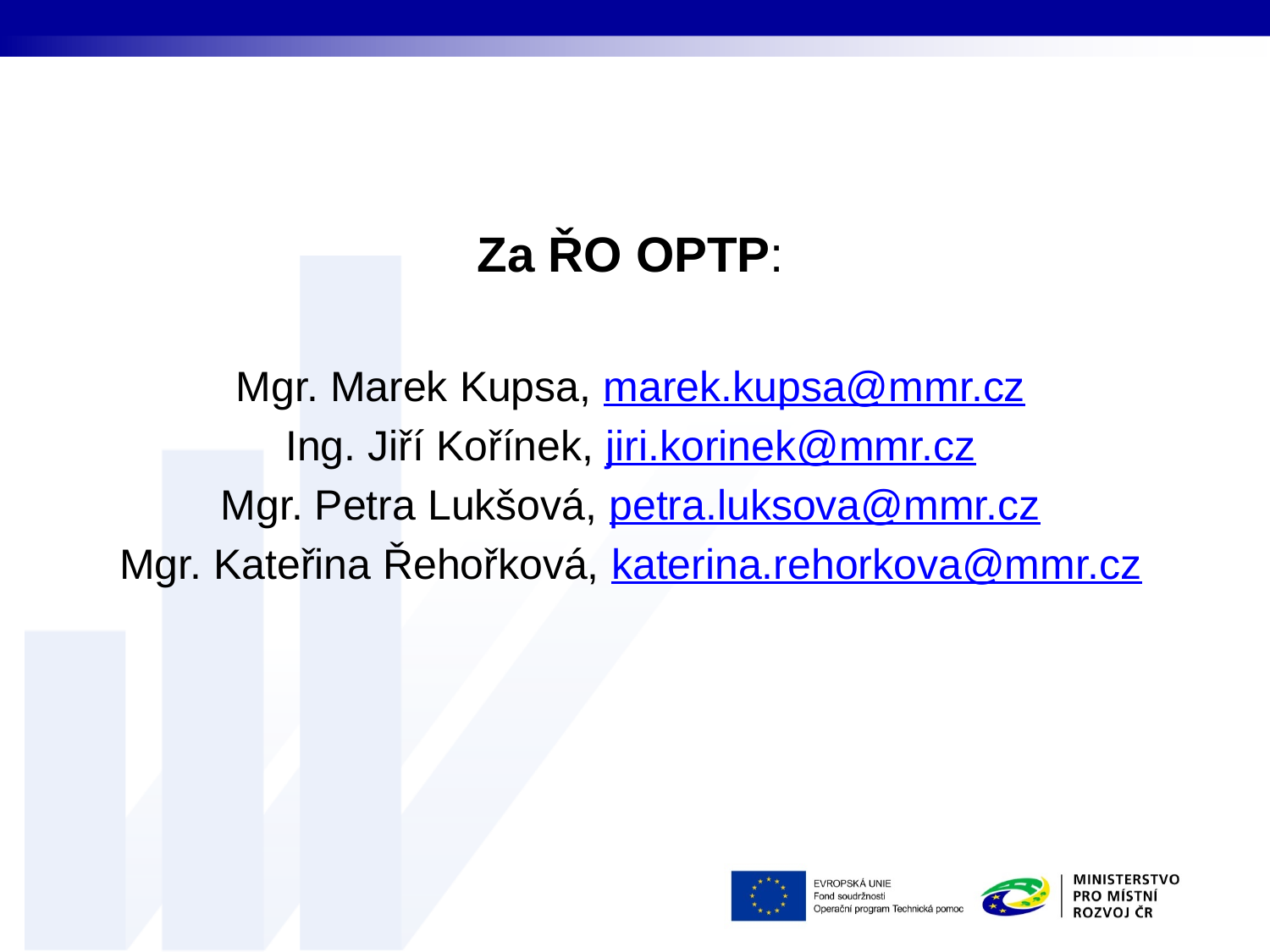

Za ŘO OPTP:

Mgr. Marek Kupsa, marek.kupsa@mmr.cz
Ing. Jiří Kořínek, jiri.korinek@mmr.cz
Mgr. Petra Lukšová, petra.luksova@mmr.cz
Mgr. Kateřina Řehořková, katerina.rehorkova@mmr.cz